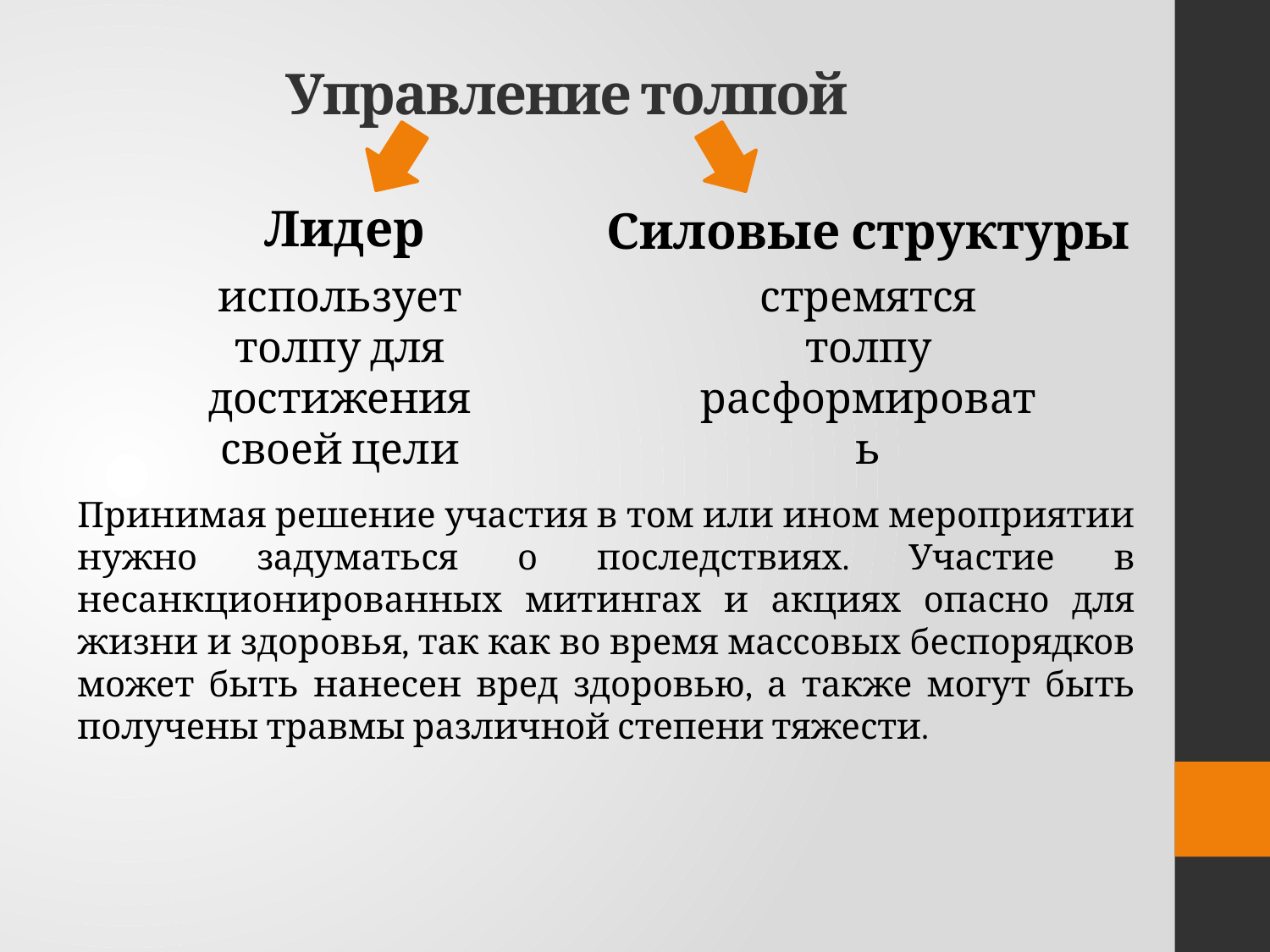

# Управление толпой

Лидер
Силовые структуры
использует толпу для достижения своей цели
стремятся толпу расформировать
Принимая решение участия в том или ином мероприятии нужно задуматься о последствиях. Участие в несанкционированных митингах и акциях опасно для жизни и здоровья, так как во время массовых беспорядков может быть нанесен вред здоровью, а также могут быть получены травмы различной степени тяжести.